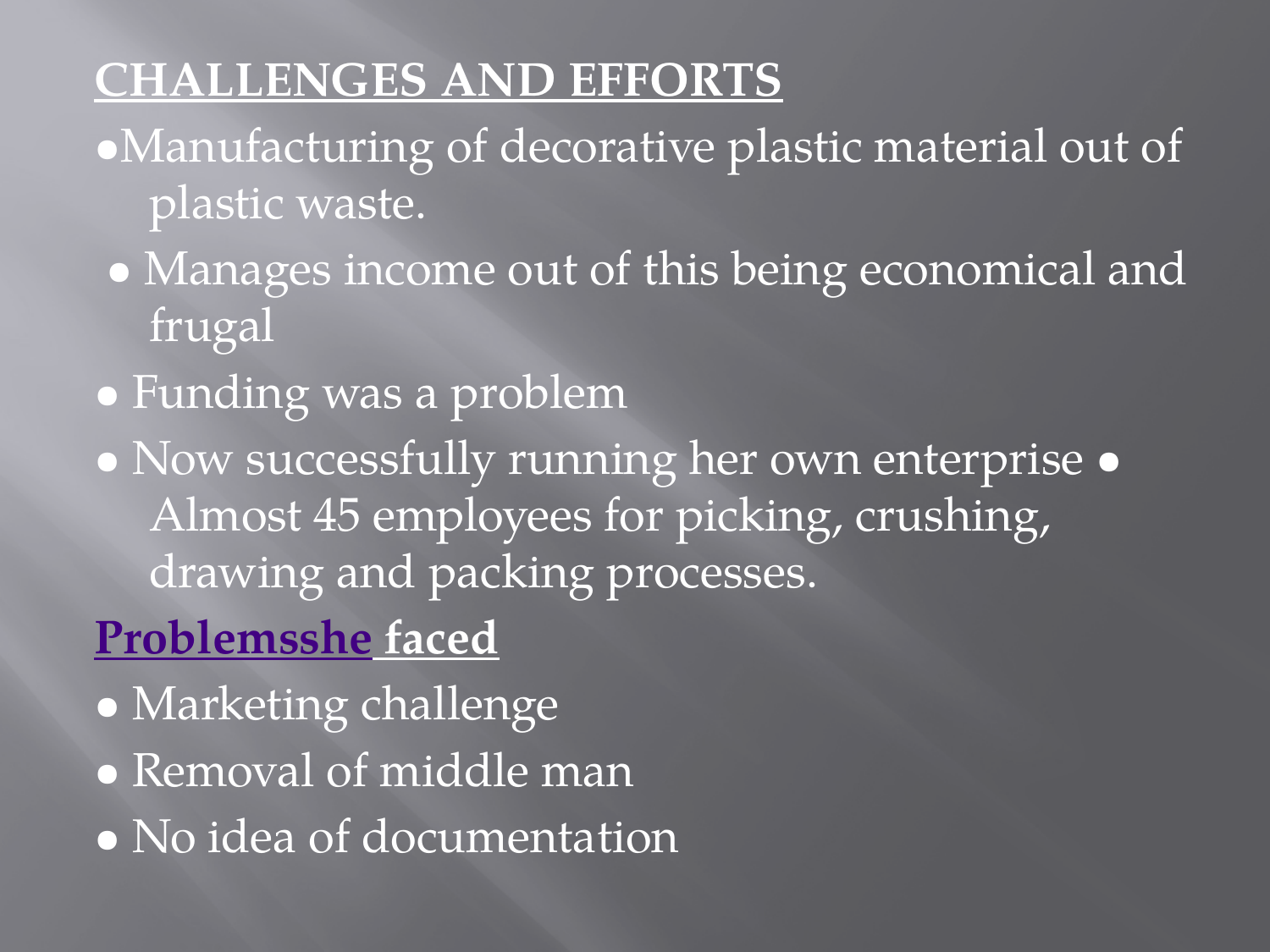

#
CHALLENGES AND EFFORTS
•Manufacturing of decorative plastic material out of plastic waste.
 • Manages income out of this being economical and frugal
• Funding was a problem
• Now successfully running her own enterprise • Almost 45 employees for picking, crushing, drawing and packing processes.
Problemsshe faced
• Marketing challenge
• Removal of middle man
• No idea of documentation